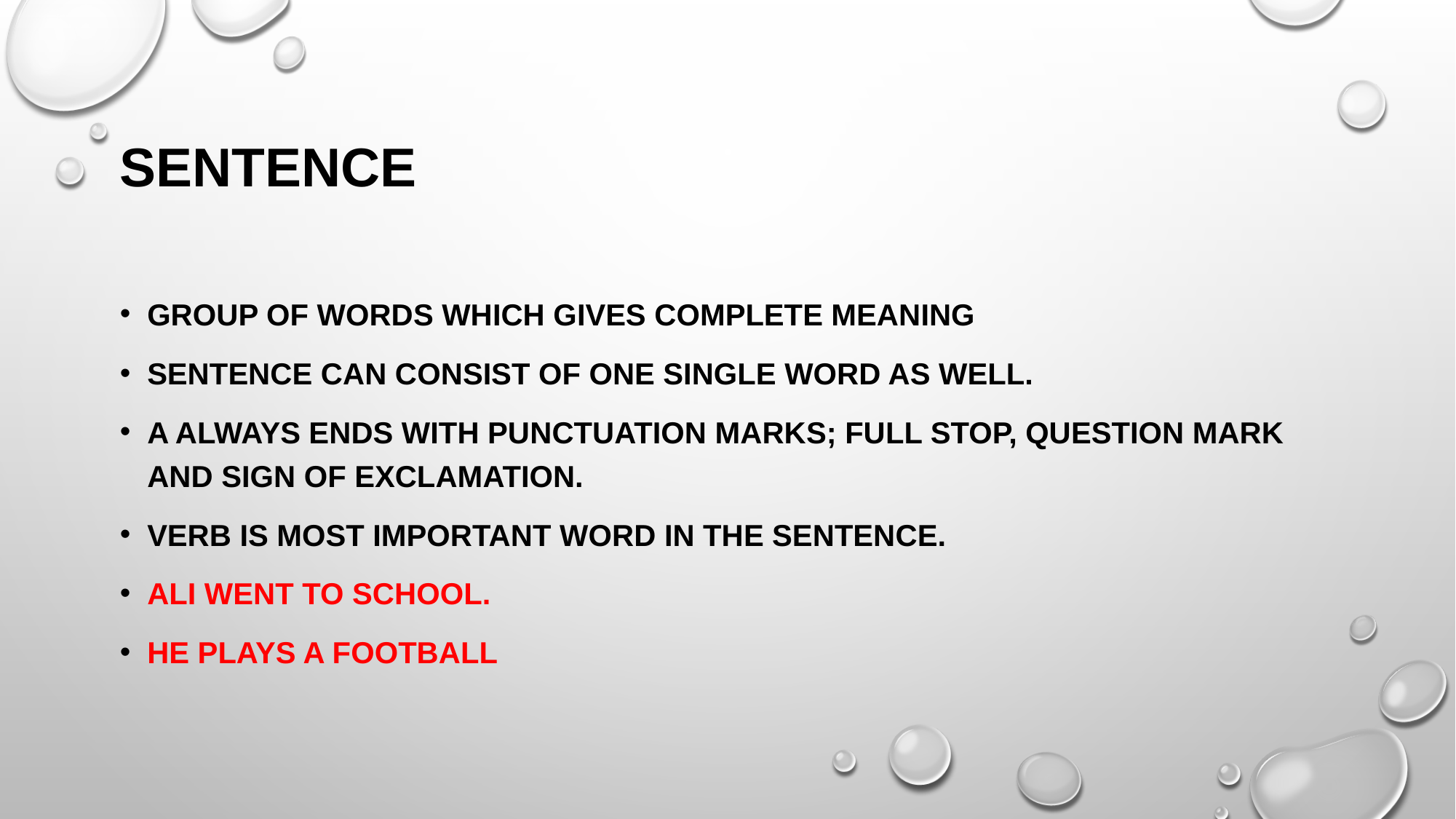

# Sentence
Group of words which gives complete meaning
Sentence can consist of one single word as well.
A always ends with Punctuation marks; full stop, question mark and sign of exclamation.
Verb is most important word in the sentence.
Ali went to school.
He plays a football